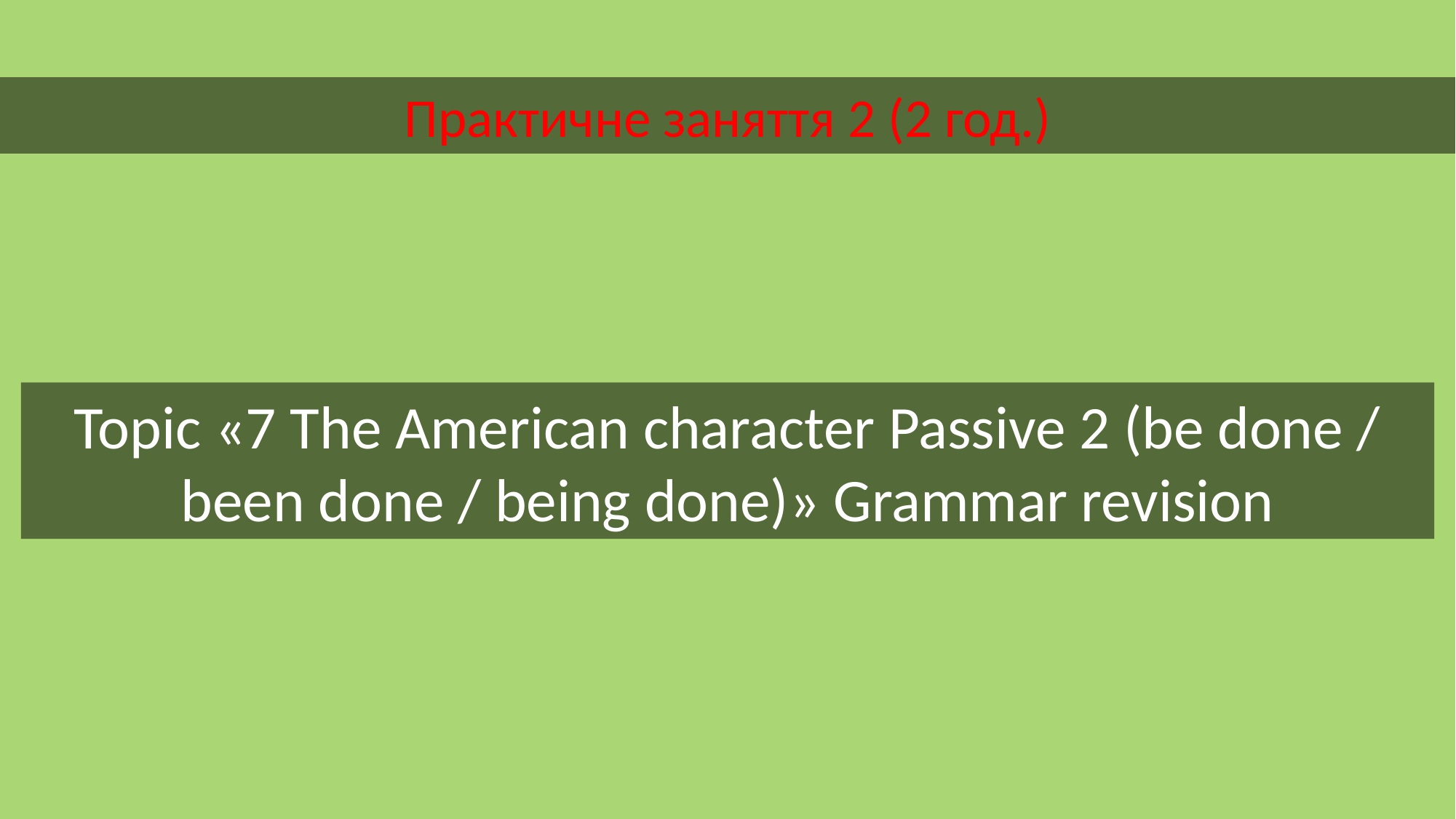

Практичне заняття 2 (2 год.)
Topic «7 The American character Passive 2 (be done / been done / being done)» Grammar revision